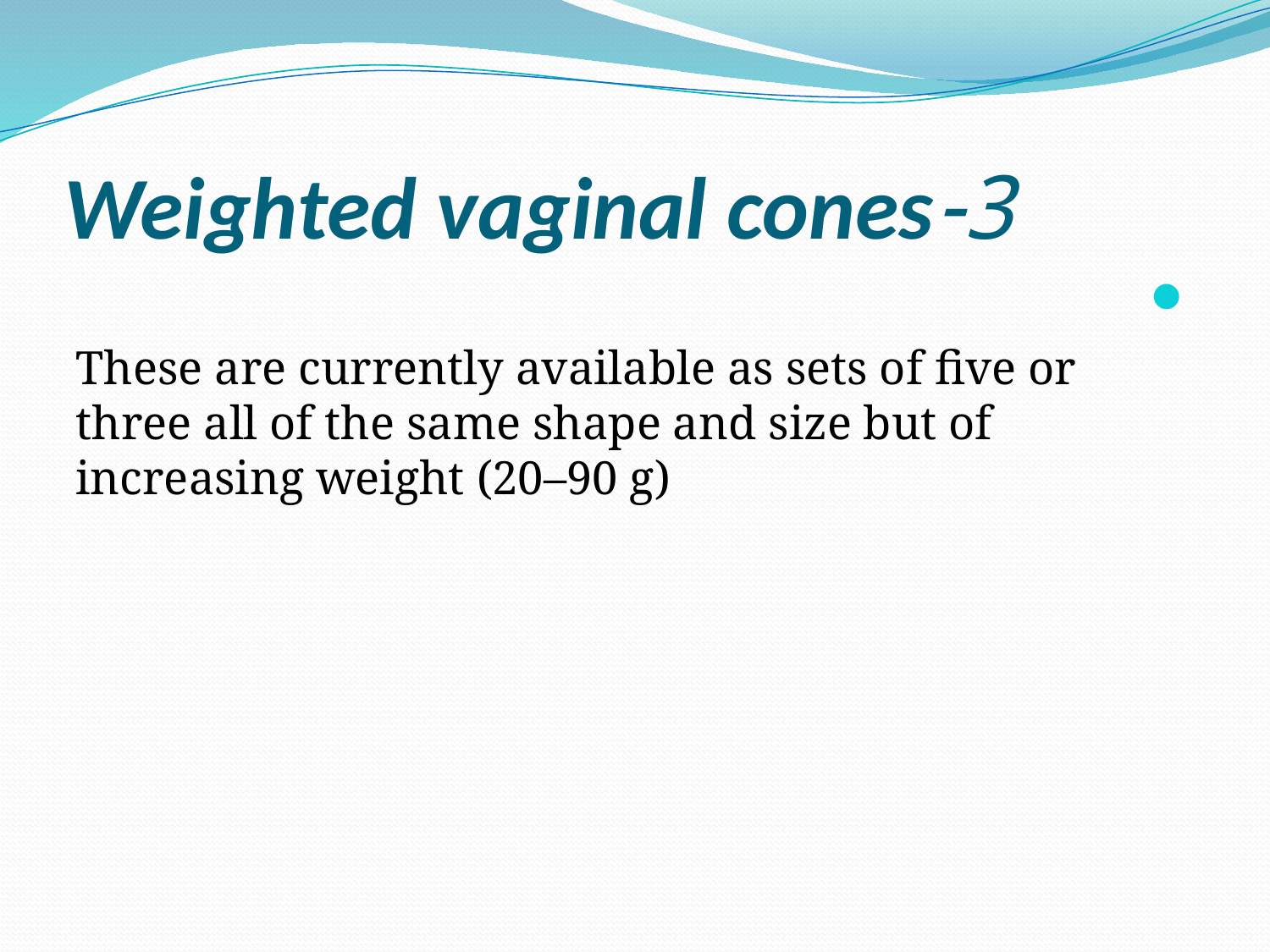

# 3-Weighted vaginal cones

These are currently available as sets of five or three all of the same shape and size but of increasing weight (20–90 g)